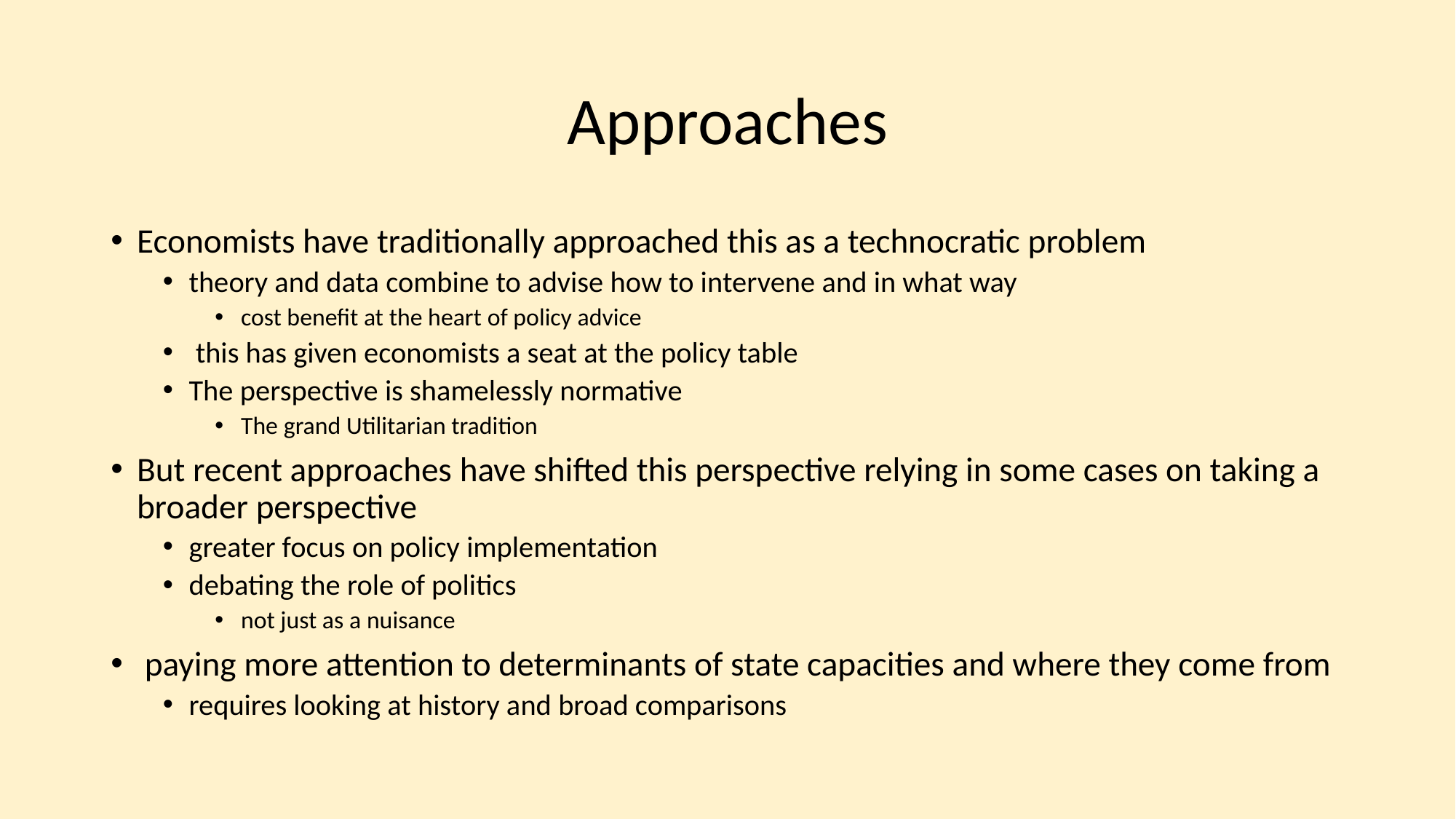

# Approaches
Economists have traditionally approached this as a technocratic problem
theory and data combine to advise how to intervene and in what way
cost benefit at the heart of policy advice
 this has given economists a seat at the policy table
The perspective is shamelessly normative
The grand Utilitarian tradition
But recent approaches have shifted this perspective relying in some cases on taking a broader perspective
greater focus on policy implementation
debating the role of politics
not just as a nuisance
 paying more attention to determinants of state capacities and where they come from
requires looking at history and broad comparisons